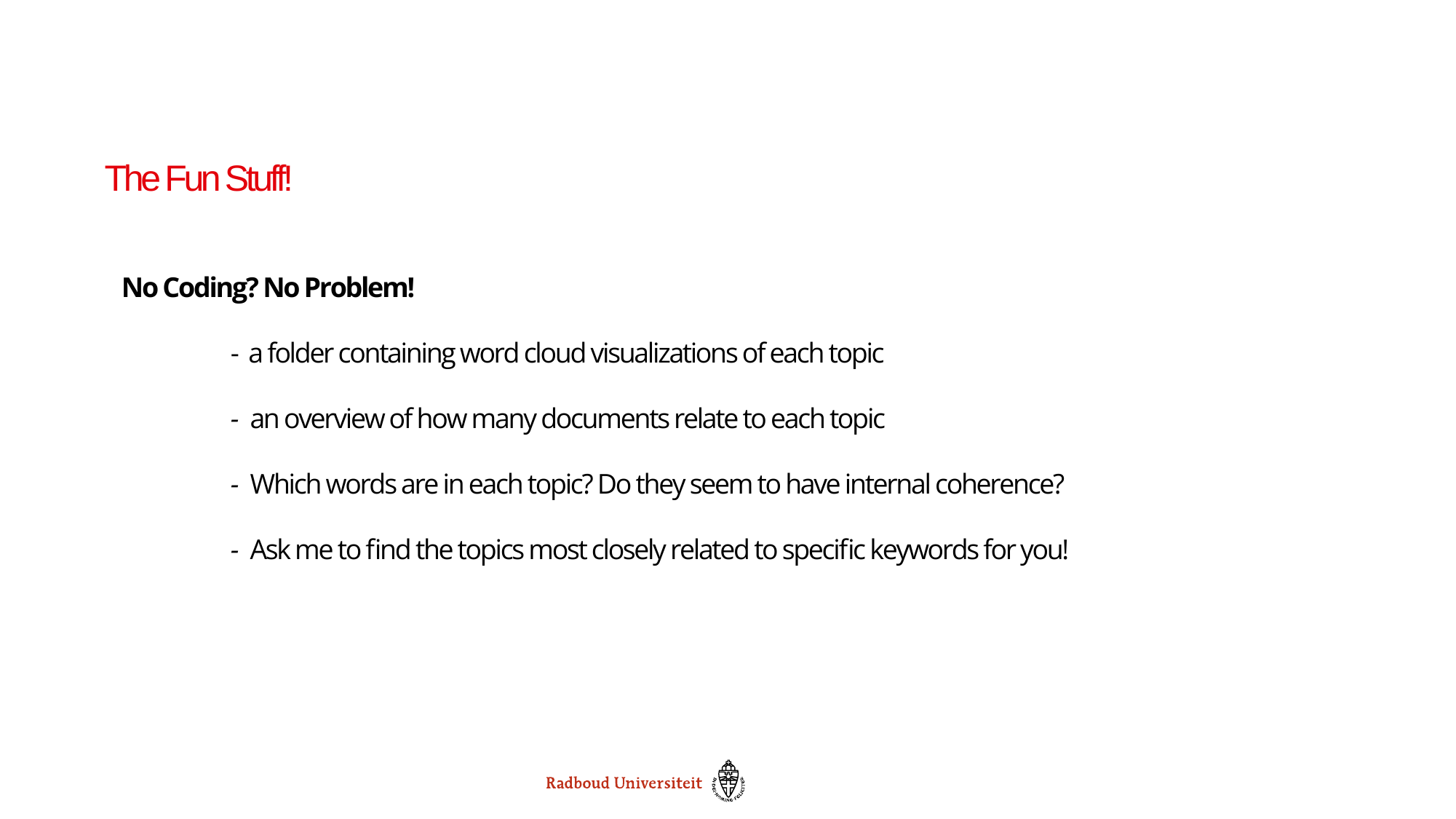

# The Fun Stuff!
No Coding? No Problem!
	-  a folder containing word cloud visualizations of each topic
	-  an overview of how many documents relate to each topic
	-  Which words are in each topic? Do they seem to have internal coherence?
	-  Ask me to find the topics most closely related to specific keywords for you!